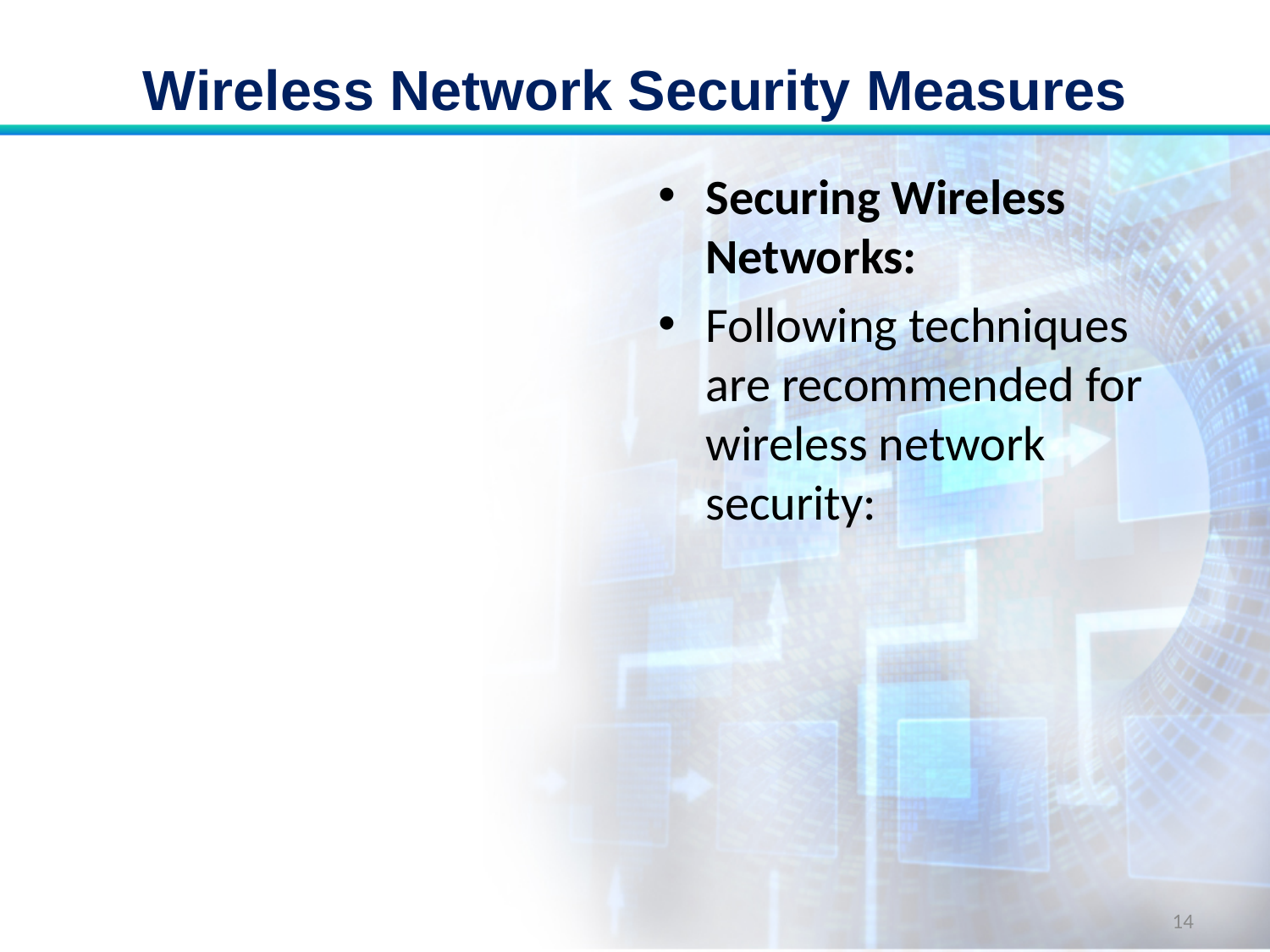

# Wireless Network Security Measures
Securing Wireless Networks:
Following techniques are recommended for wireless network security:

14